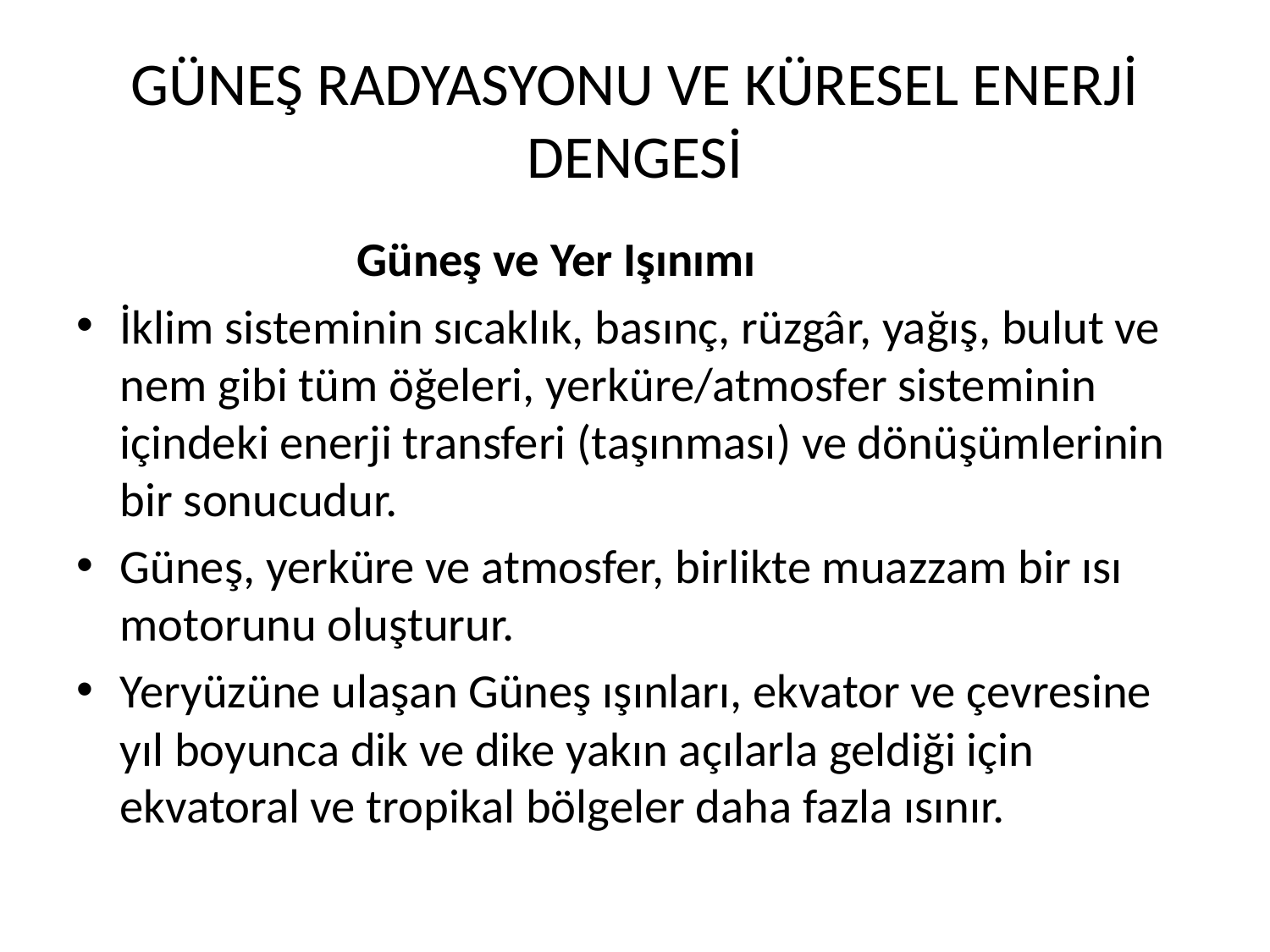

# GÜNEŞ RADYASYONU VE KÜRESEL ENERJİ DENGESİ
                          Güneş ve Yer Işınımı
İklim sisteminin sıcaklık, basınç, rüzgâr, yağış, bulut ve nem gibi tüm öğeleri, yerküre/atmosfer sisteminin içindeki enerji transferi (taşınması) ve dönüşümlerinin bir sonucudur.
Güneş, yerküre ve atmosfer, birlikte muazzam bir ısı motorunu oluşturur.
Yeryüzüne ulaşan Güneş ışınları, ekvator ve çevresine yıl boyunca dik ve dike yakın açılarla geldiği için ekvatoral ve tropikal bölgeler daha fazla ısınır.